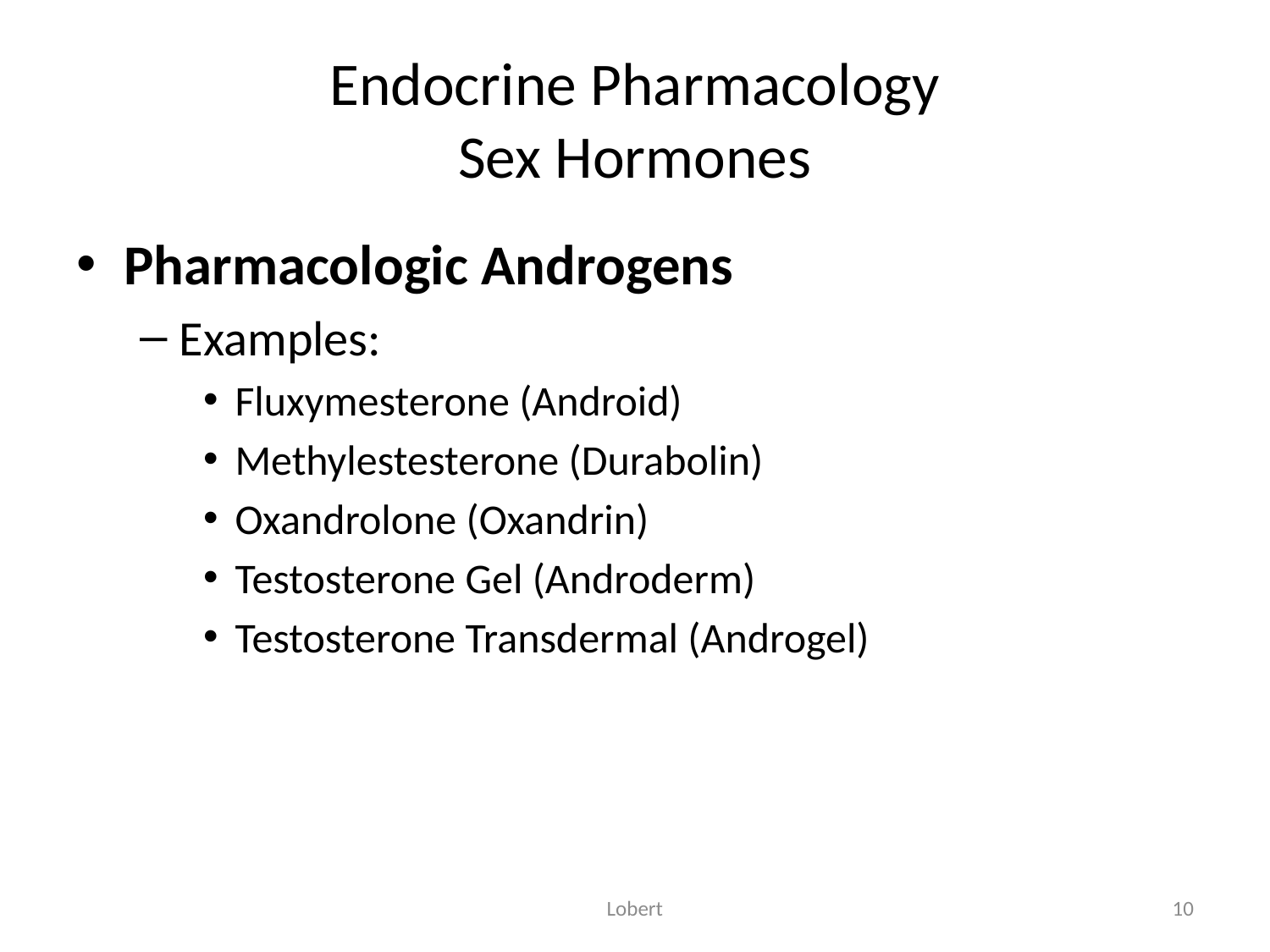

# Endocrine Pharmacology Sex Hormones
Pharmacologic Androgens
Examples:
Fluxymesterone (Android)
Methylestesterone (Durabolin)
Oxandrolone (Oxandrin)
Testosterone Gel (Androderm)
Testosterone Transdermal (Androgel)

Lobert
10